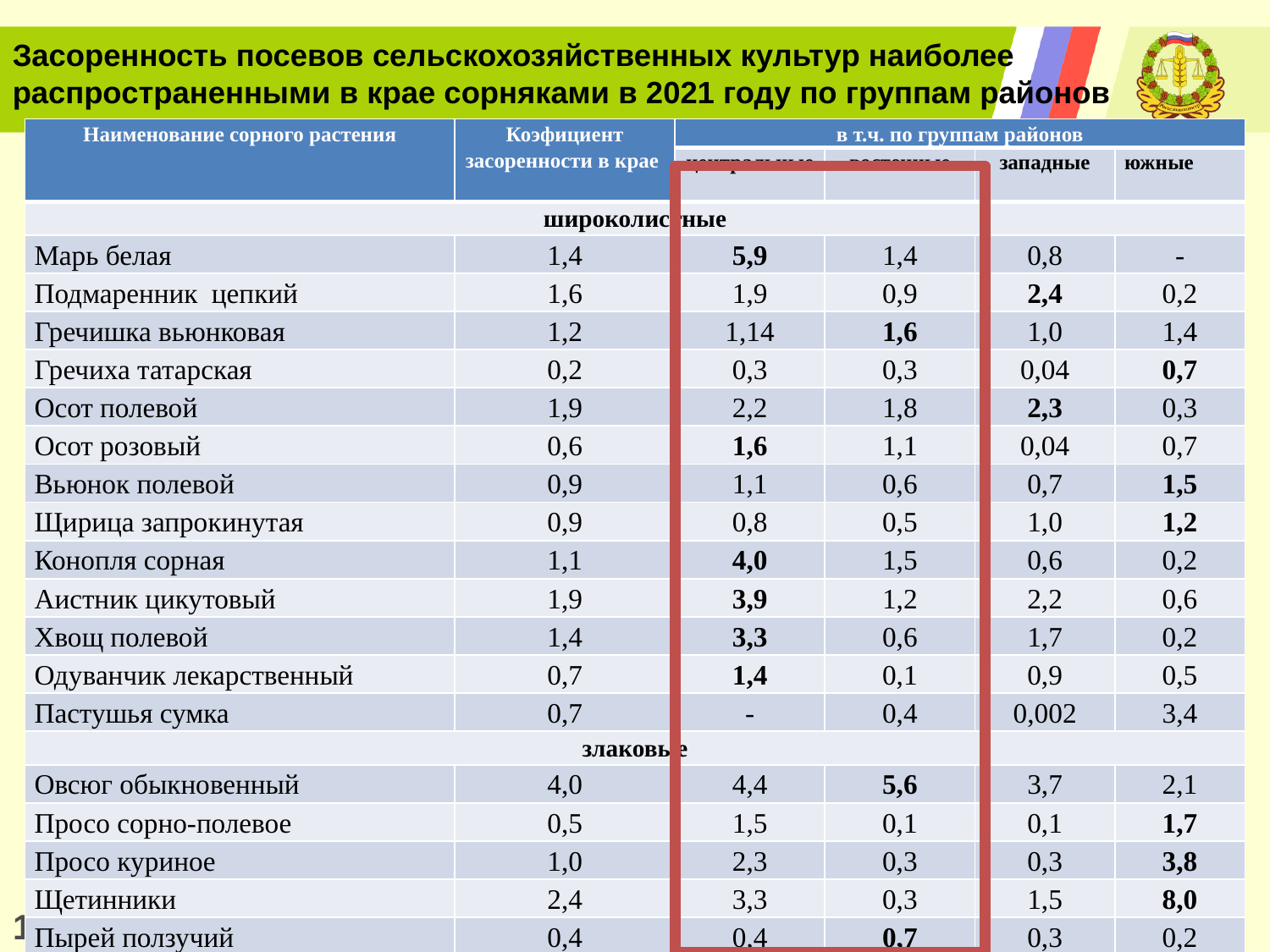

Засоренность посевов сельскохозяйственных культур наиболее распространенными в крае сорняками в 2021 году по группам районов
| Наименование сорного растения | Коэфициент засоренности в крае | в т.ч. по группам районов |  |  |  |
| --- | --- | --- | --- | --- | --- |
|  |  | центральные | восточные | западные | южные |
| широколистные |  |  |  |  |  |
| Марь белая | 1,4 | 5,9 | 1,4 | 0,8 | - |
| Подмаренник цепкий | 1,6 | 1,9 | 0,9 | 2,4 | 0,2 |
| Гречишка вьюнковая | 1,2 | 1,14 | 1,6 | 1,0 | 1,4 |
| Гречиха татарская | 0,2 | 0,3 | 0,3 | 0,04 | 0,7 |
| Осот полевой | 1,9 | 2,2 | 1,8 | 2,3 | 0,3 |
| Осот розовый | 0,6 | 1,6 | 1,1 | 0,04 | 0,7 |
| Вьюнок полевой | 0,9 | 1,1 | 0,6 | 0,7 | 1,5 |
| Щирица запрокинутая | 0,9 | 0,8 | 0,5 | 1,0 | 1,2 |
| Конопля сорная | 1,1 | 4,0 | 1,5 | 0,6 | 0,2 |
| Аистник цикутовый | 1,9 | 3,9 | 1,2 | 2,2 | 0,6 |
| Хвощ полевой | 1,4 | 3,3 | 0,6 | 1,7 | 0,2 |
| Одуванчик лекарственный | 0,7 | 1,4 | 0,1 | 0,9 | 0,5 |
| Пастушья сумка | 0,7 | - | 0,4 | 0,002 | 3,4 |
| злаковые |  |  |  |  |  |
| Овсюг обыкновенный | 4,0 | 4,4 | 5,6 | 3,7 | 2,1 |
| Просо сорно-полевое | 0,5 | 1,5 | 0,1 | 0,1 | 1,7 |
| Просо куриное | 1,0 | 2,3 | 0,3 | 0,3 | 3,8 |
| Щетинники | 2,4 | 3,3 | 0,3 | 1,5 | 8,0 |
| Пырей ползучий | 0,4 | 0,4 | 0,7 | 0,3 | 0,2 |

14